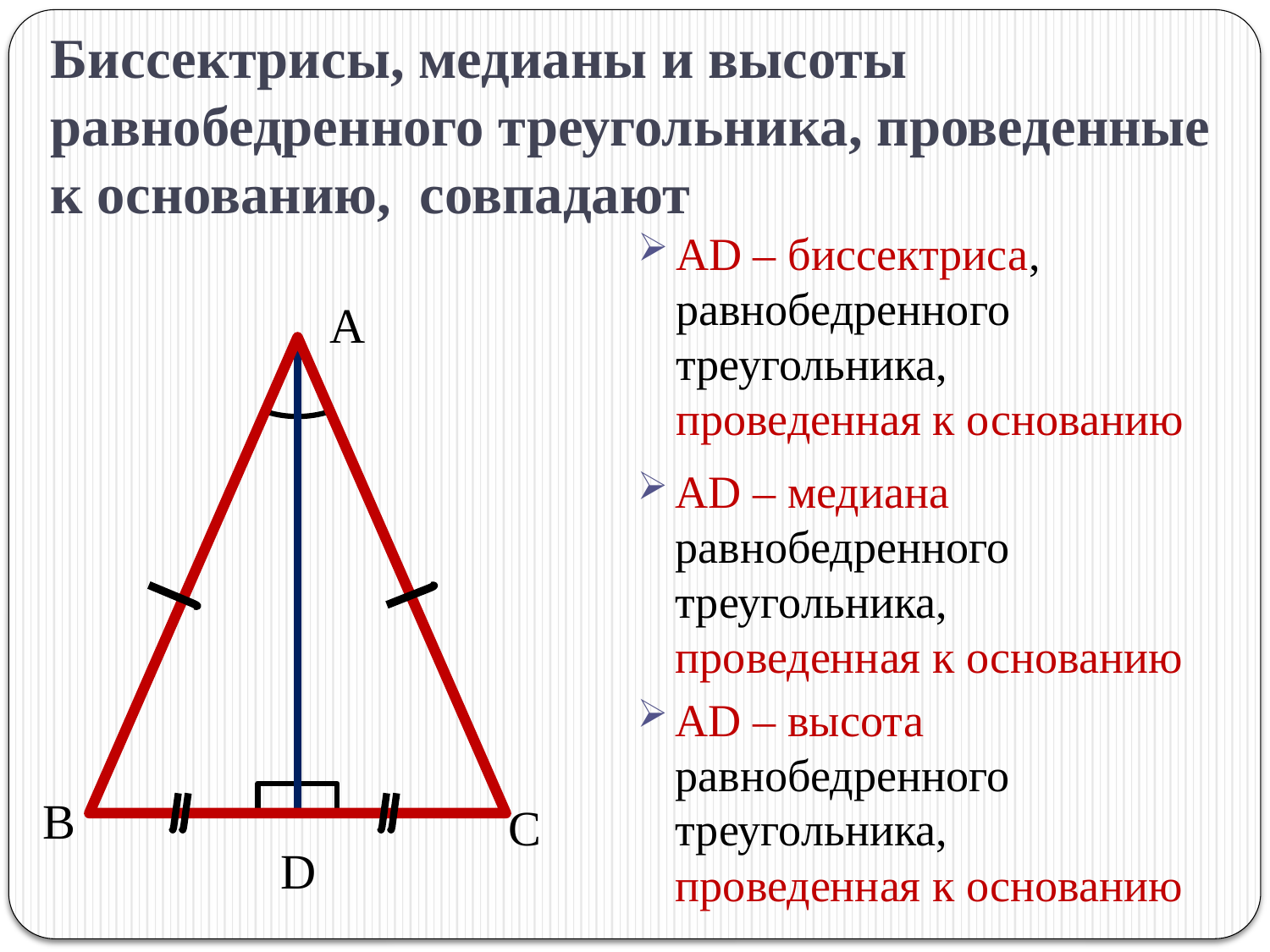

# Биссектрисы, медианы и высоты равнобедренного треугольника, проведенные к основанию,  совпадают
AD – биссектриса, равнобедренного треугольника,
проведенная к основанию

А

AD – медиана равнобедренного треугольника,
проведенная к основанию

AD – высота равнобедренного треугольника,
проведенная к основанию
В

С

D